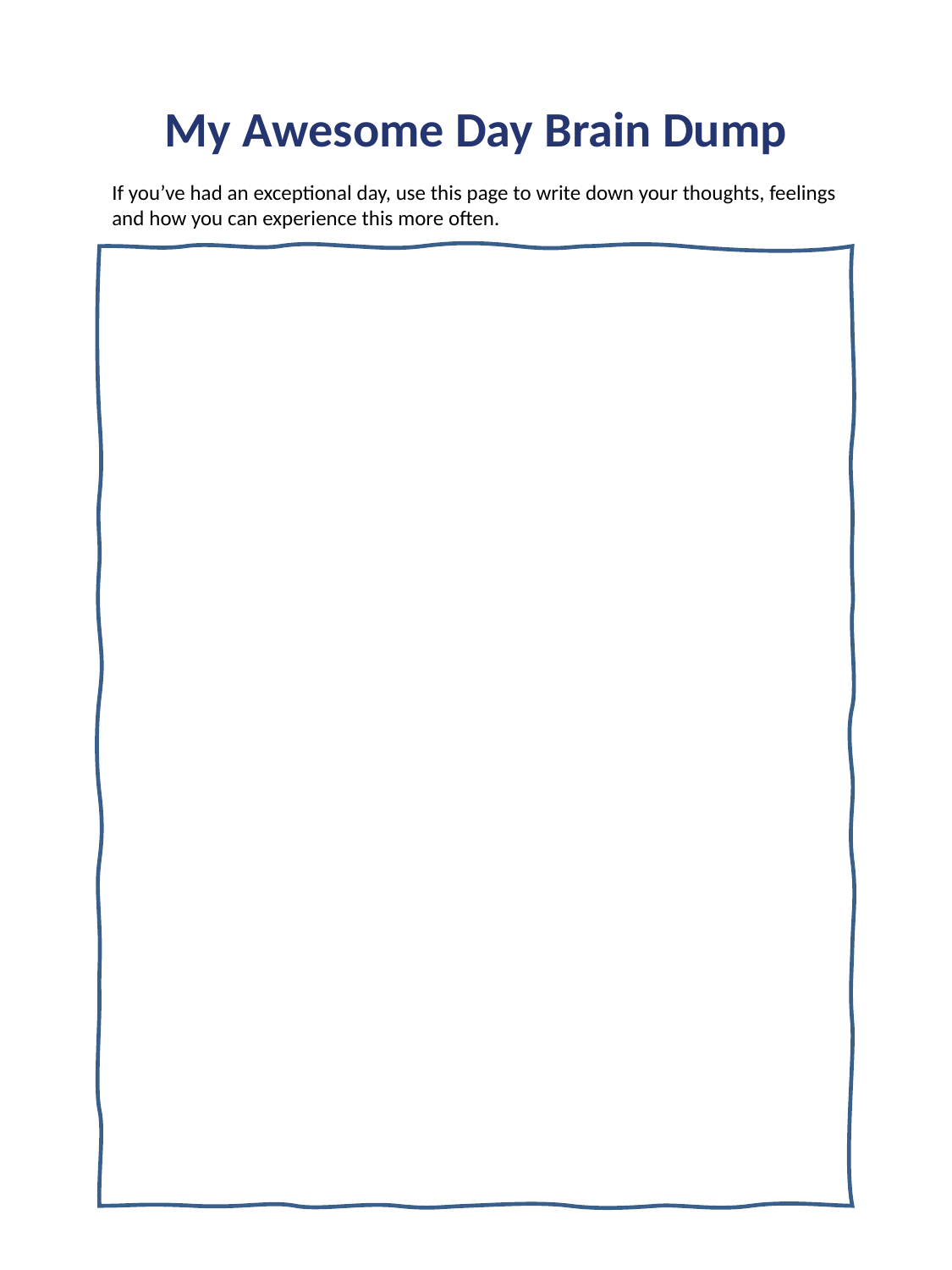

My Awesome Day Brain Dump
If you’ve had an exceptional day, use this page to write down your thoughts, feelings and how you can experience this more often.